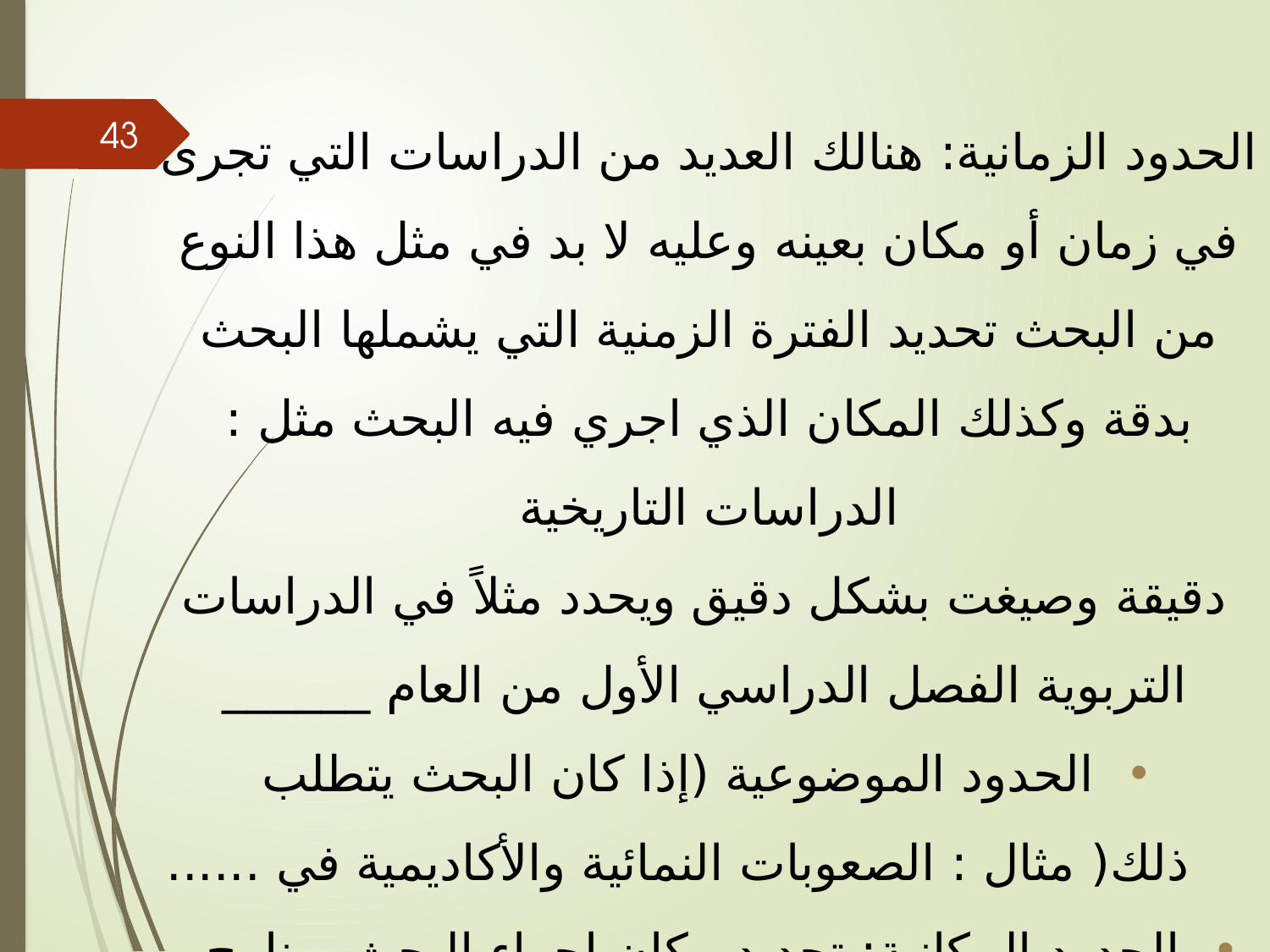

الحدود الزمانية: هنالك العديد من الدراسات التي تجرى في زمان أو مكان بعينه وعليه لا بد في مثل هذا النوع من البحث تحديد الفترة الزمنية التي يشملها البحث بدقة وكذلك المكان الذي اجري فيه البحث مثل : الدراسات التاريخية
دقيقة وصيغت بشكل دقيق ويحدد مثلاً في الدراسات التربوية الفصل الدراسي الأول من العام ______
الحدود الموضوعية (إذا كان البحث يتطلب ذلك( مثال : الصعوبات النمائية والأكاديمية في ......
الحدود المكانية: تحديد مكان إجراء البحث برنامج ، مدرسة، جامعة
43